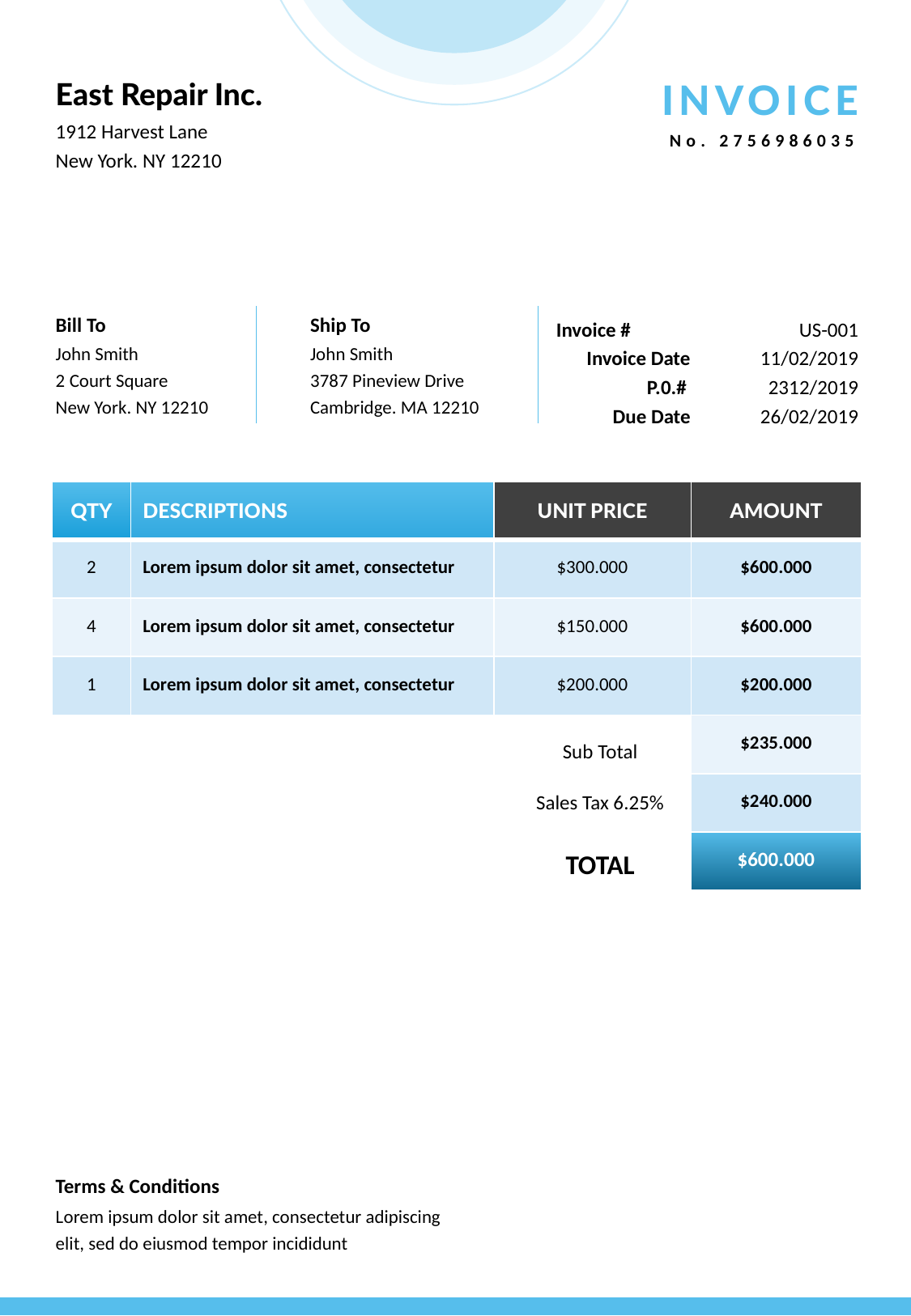

East Repair Inc.
INVOICE
1912 Harvest Lane
New York. NY 12210
No. 2756986035
Bill To
John Smith
2 Court Square
New York. NY 12210
Ship To
John Smith
3787 Pineview Drive
Cambridge. MA 12210
Invoice # 		US-001
Invoice Date               11/02/2019
P.0.#      	2312/2019
Due Date               26/02/2019
| QTY | DESCRIPTIONS | UNIT PRICE | AMOUNT |
| --- | --- | --- | --- |
| 2 | Lorem ipsum dolor sit amet, consectetur | $300.000 | $600.000 |
| 4 | Lorem ipsum dolor sit amet, consectetur | $150.000 | $600.000 |
| 1 | Lorem ipsum dolor sit amet, consectetur | $200.000 | $200.000 |
|  |  |  | $235.000 |
|  |  |  | $240.000 |
|  |  |  | $600.000 |
Sub Total
Sales Tax 6.25%
TOTAL
Terms & Conditions
Lorem ipsum dolor sit amet, consectetur adipiscing elit, sed do eiusmod tempor incididunt